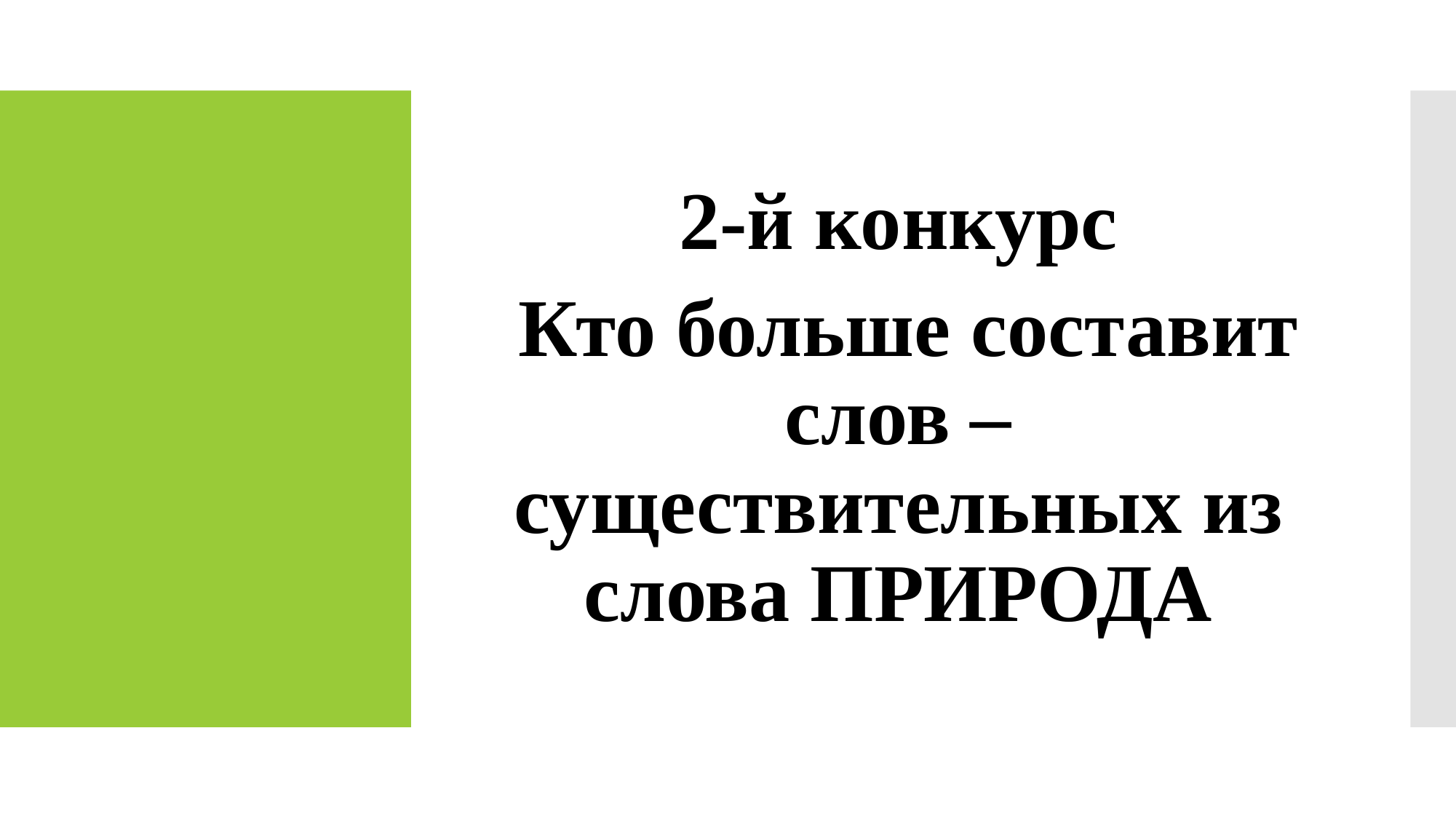

2-й конкурс
 Кто больше составит слов – существительных из слова ПРИРОДА
#